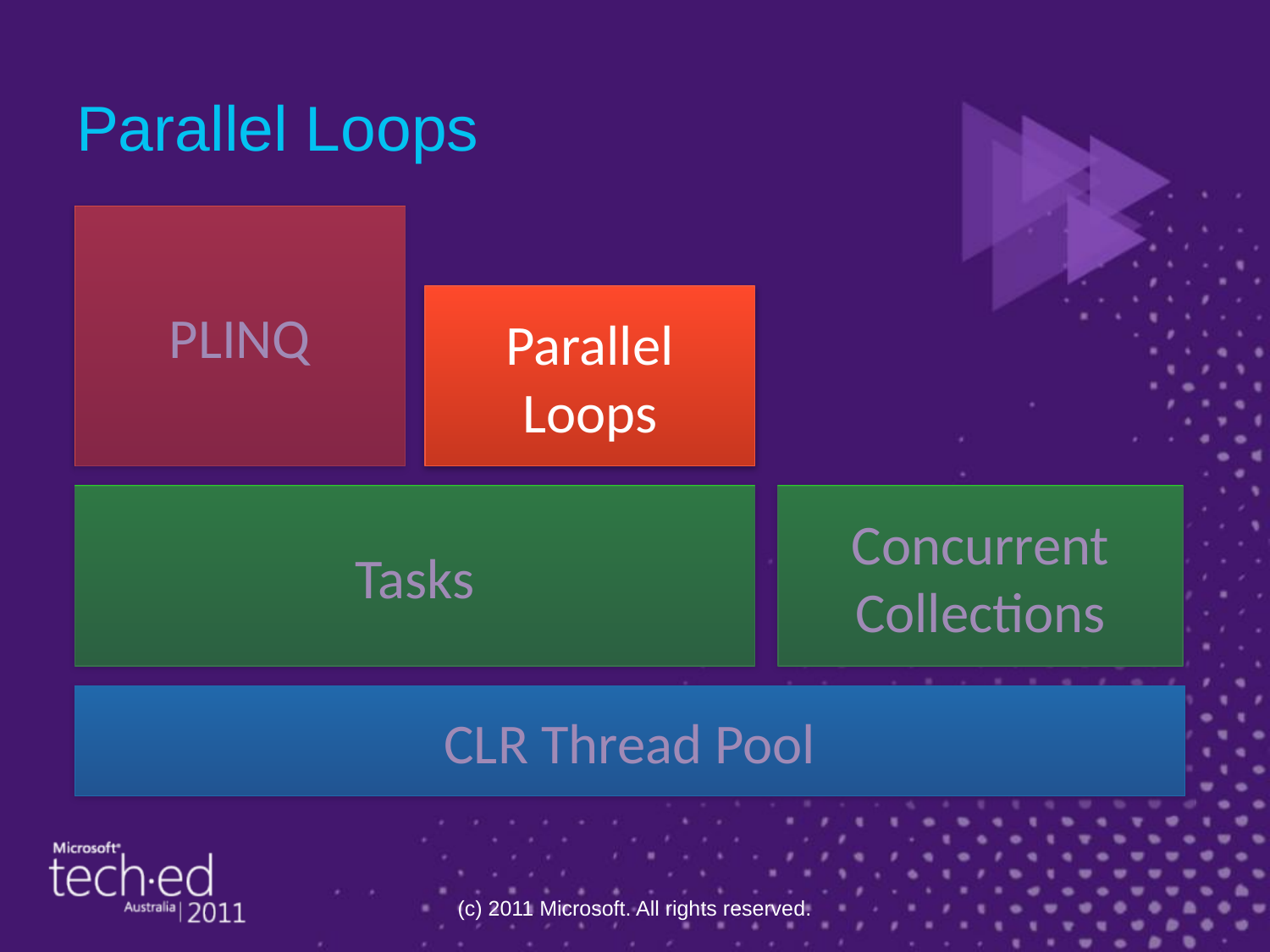

# Parallel Loops
PLINQ

Parallel Loops

Tasks
Concurrent Collections
CLR Thread Pool
(c) 2011 Microsoft. All rights reserved.